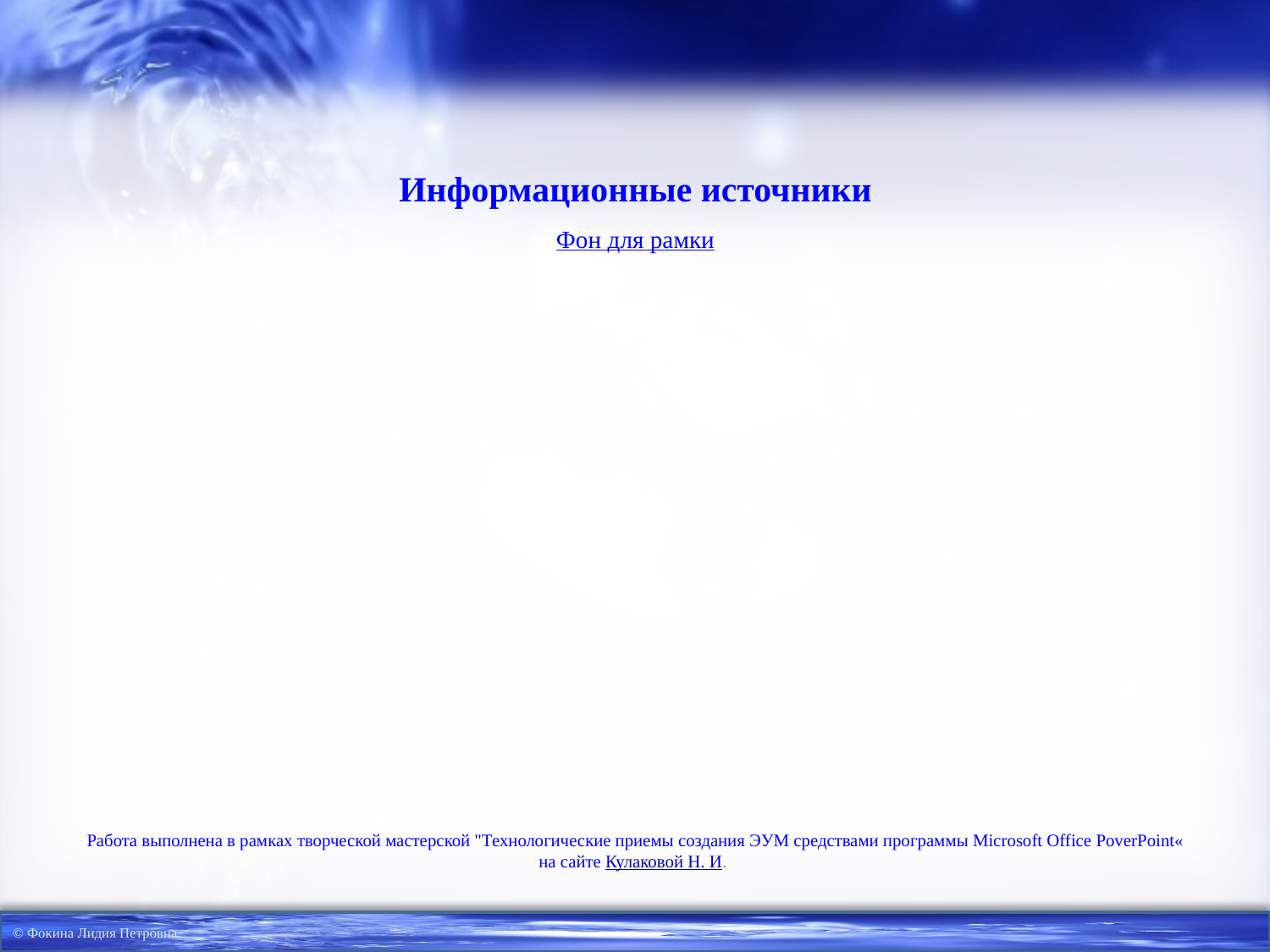

Информационные источники
Фон для рамки

Работа выполнена в рамках творческой мастерской "Технологические приемы создания ЭУМ средствами программы Microsoft Office PoverPoint«
на сайте Кулаковой Н. И.